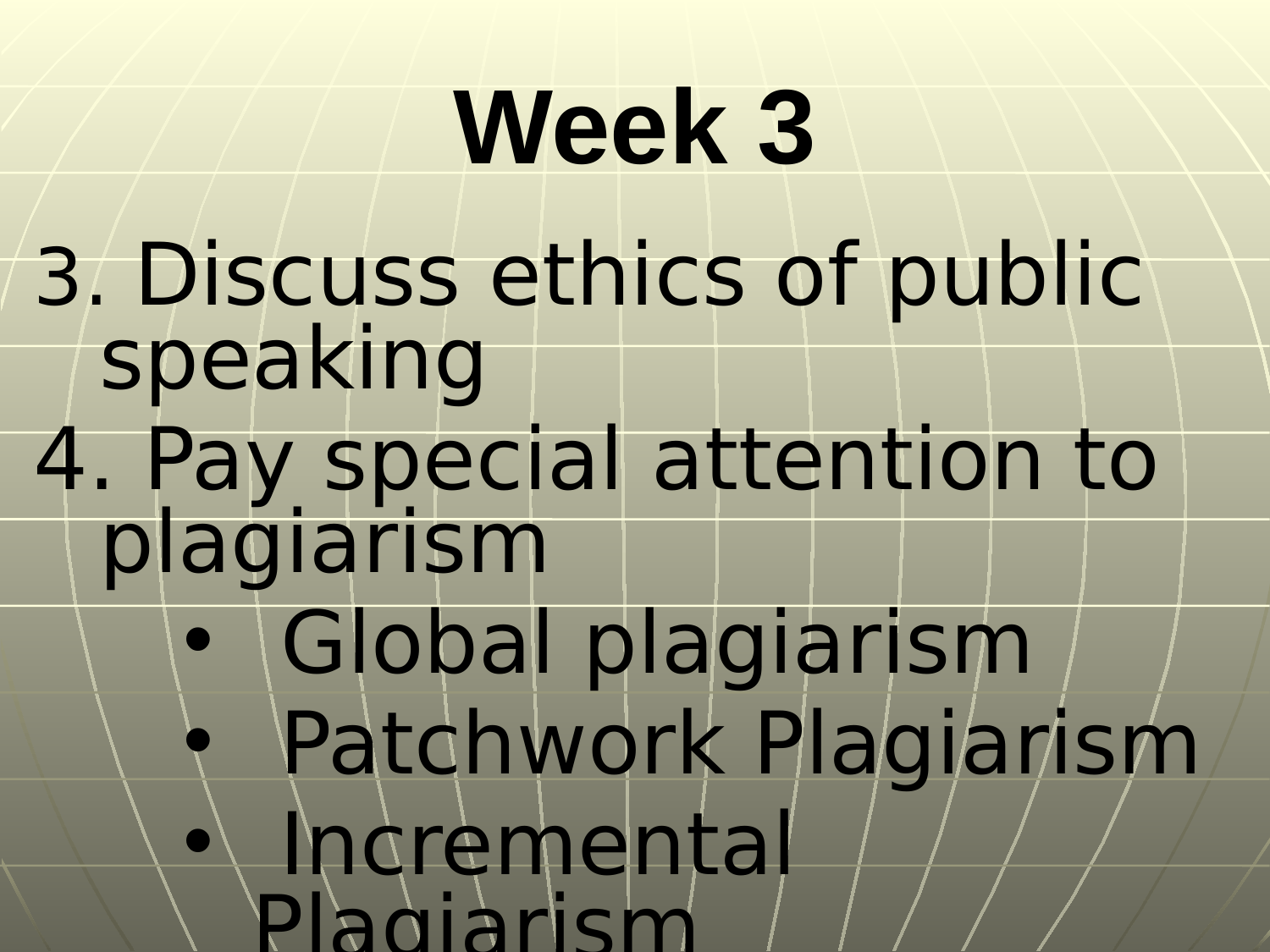

# Week 3
3. Discuss ethics of public speaking
4. Pay special attention to plagiarism
 Global plagiarism
 Patchwork Plagiarism
 Incremental Plagiarism